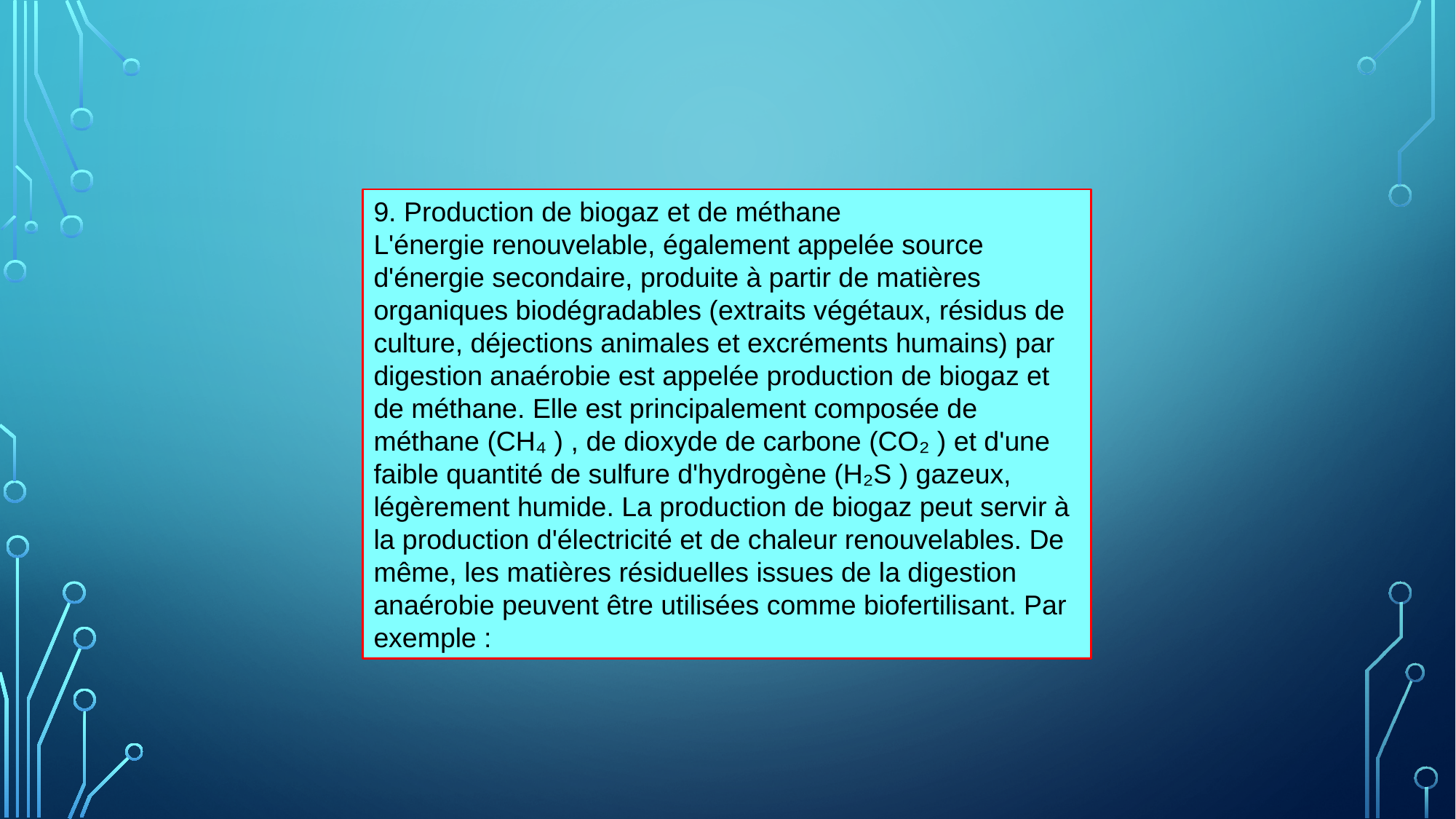

9. Production de biogaz et de méthane
L'énergie renouvelable, également appelée source d'énergie secondaire, produite à partir de matières organiques biodégradables (extraits végétaux, résidus de culture, déjections animales et excréments humains) par digestion anaérobie est appelée production de biogaz et de méthane. Elle est principalement composée de méthane (CH₄ ) , de dioxyde de carbone (CO₂ ) et d'une faible quantité de sulfure d'hydrogène (H₂S ) gazeux, légèrement humide. La production de biogaz peut servir à la production d'électricité et de chaleur renouvelables. De même, les matières résiduelles issues de la digestion anaérobie peuvent être utilisées comme biofertilisant. Par exemple :